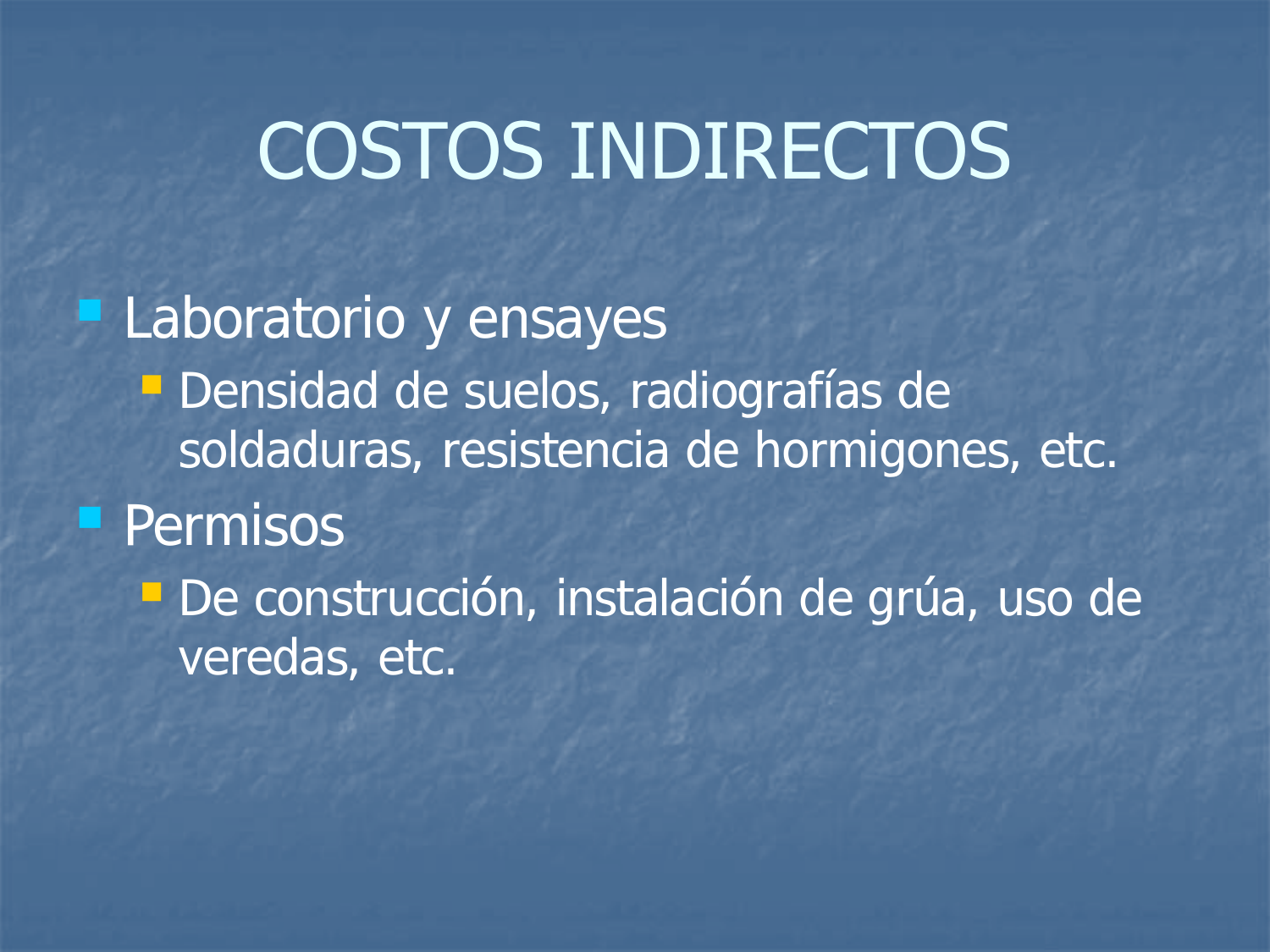

# COSTOS INDIRECTOS
Laboratorio y ensayes
Densidad de suelos, radiografías de soldaduras, resistencia de hormigones, etc.
Permisos
De construcción, instalación de grúa, uso de veredas, etc.